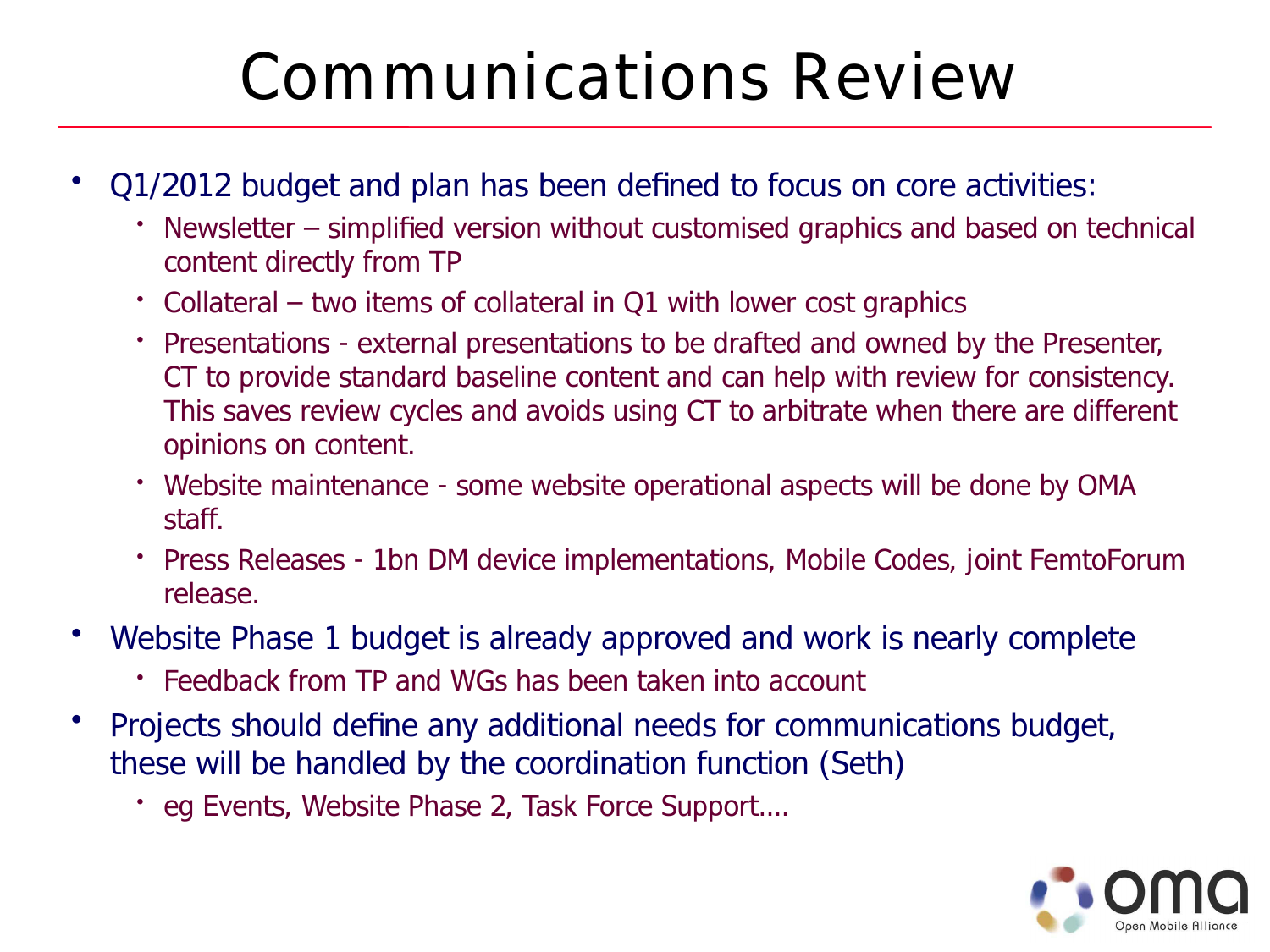

# Communications Review
Q1/2012 budget and plan has been defined to focus on core activities:
Newsletter – simplified version without customised graphics and based on technical content directly from TP
Collateral – two items of collateral in Q1 with lower cost graphics
Presentations - external presentations to be drafted and owned by the Presenter, CT to provide standard baseline content and can help with review for consistency. This saves review cycles and avoids using CT to arbitrate when there are different opinions on content.
Website maintenance - some website operational aspects will be done by OMA staff.
Press Releases - 1bn DM device implementations, Mobile Codes, joint FemtoForum release.
Website Phase 1 budget is already approved and work is nearly complete
Feedback from TP and WGs has been taken into account
Projects should define any additional needs for communications budget, these will be handled by the coordination function (Seth)
eg Events, Website Phase 2, Task Force Support….